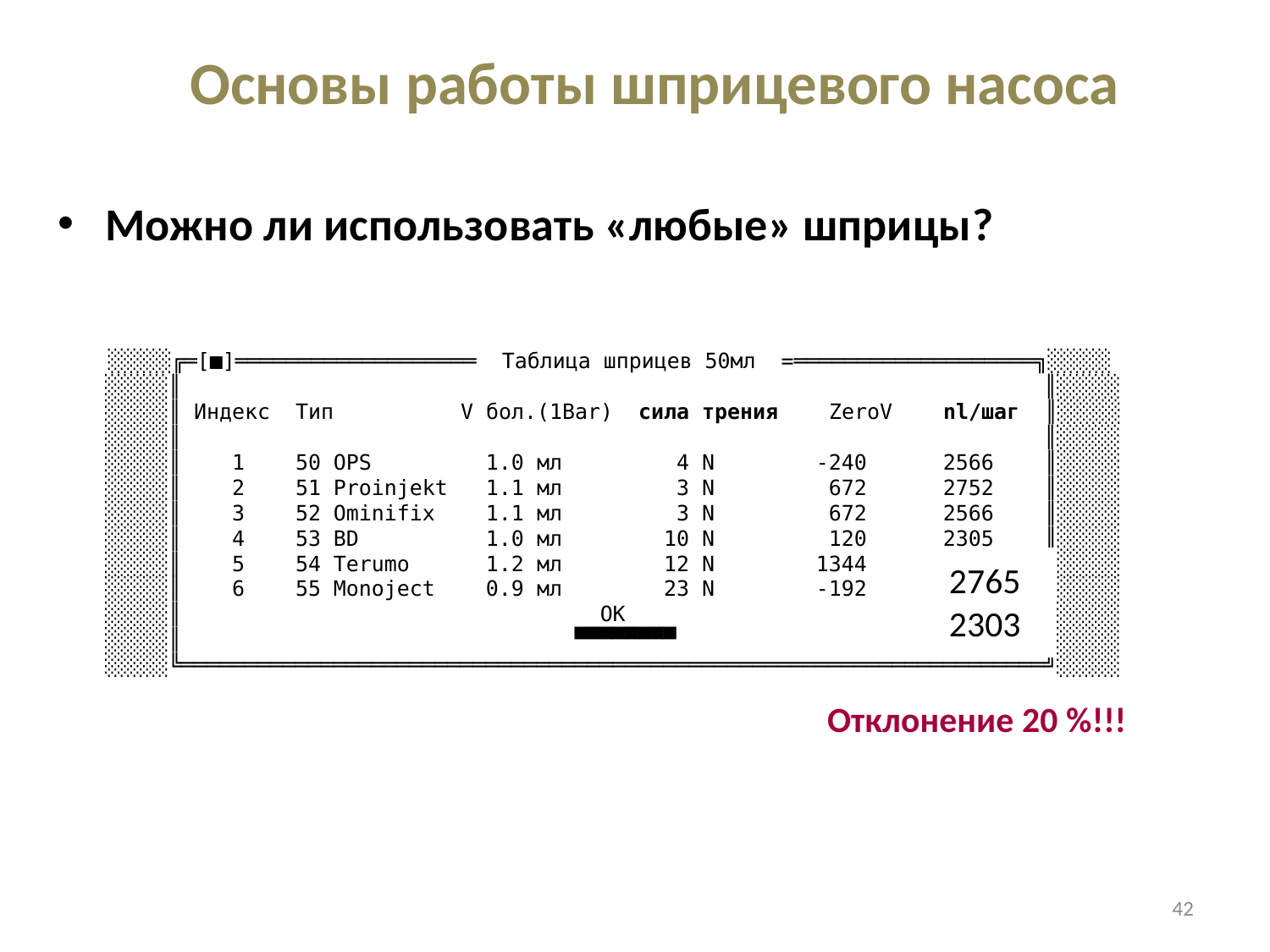

Основы работы шприцевого насоса
Можно ли использовать «любые» шприцы?
    ░░░░░╔═[■]═══════════════════  Таблица шприцев 50мл  =═══════════════════╗░░░░░
░░░░░║                                                                    ║░░░░░
░░░░░║ Индекс  Тип          V бол.(1Bar)  сила трения    ZeroV    nl/шаг  ║░░░░░
░░░░░║                                                                    ║░░░░░
░░░░░║    1    50 OPS         1.0 мл         4 N        -240      2566    ║░░░░░
░░░░░║    2    51 Proinjekt   1.1 мл         3 N         672      2752    ║░░░░░
░░░░░║    3    52 Ominifix    1.1 мл         3 N         672      2566    ║░░░░░
░░░░░║    4    53 BD          1.0 мл        10 N         120      2305    ║░░░░░
░░░░░║    5    54 Terumo      1.2 мл        12 N        1344      2765    ║░░░░░
░░░░░║    6    55 Monoject    0.9 мл        23 N        -192      2303    ║░░░░░
░░░░░║                                 OK                                 ║░░░░░
░░░░░║                               ▀▀▀▀▀▀▀▀                             ║░░░░░
░░░░░╚════════════════════════════════════════════════════════════════════╝░░░░░

2765
2303
Отклонение 20 %!!!
42